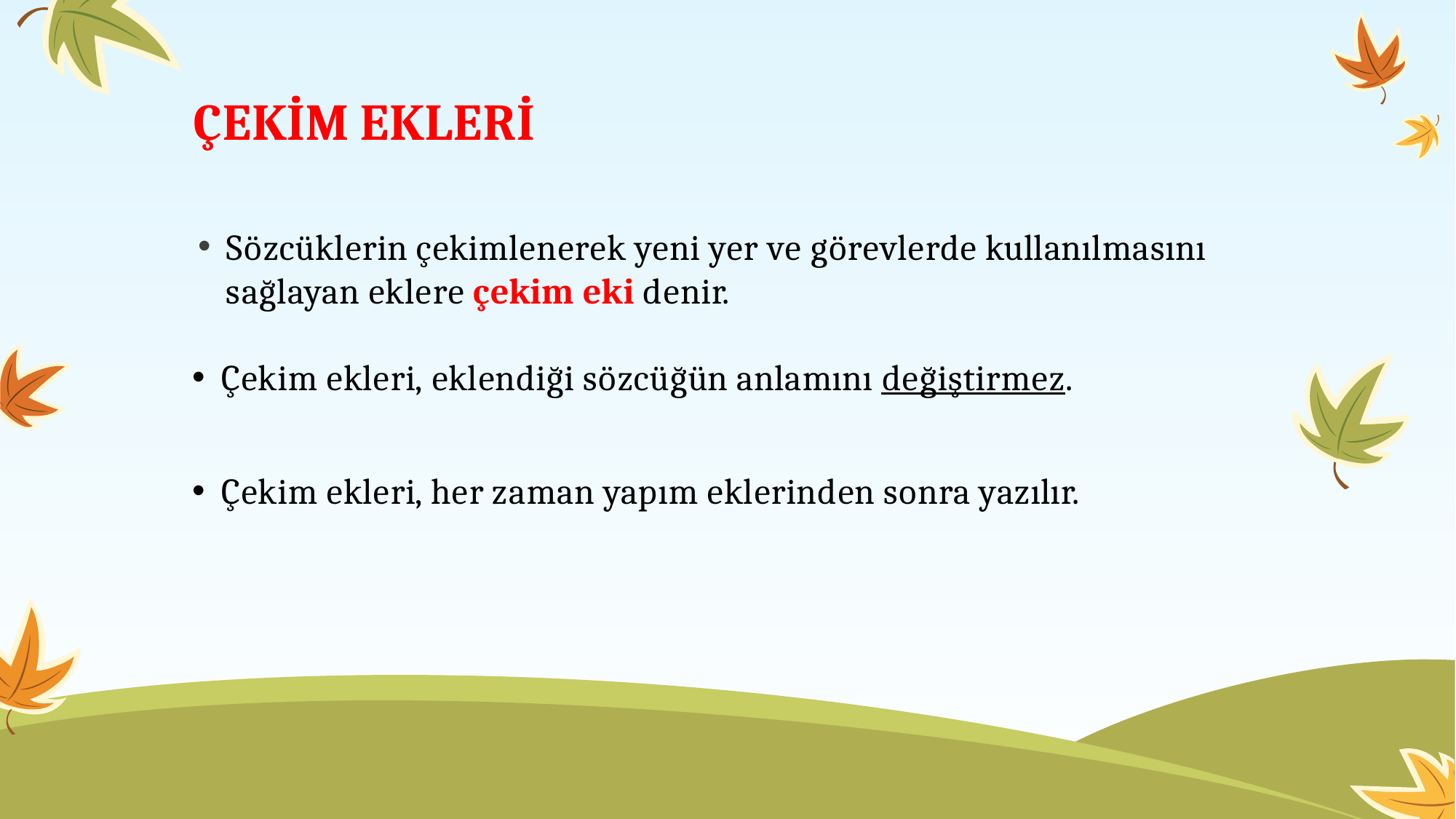

# ÇEKİM EKLERİ
Sözcüklerin çekimlenerek yeni yer ve görevlerde kullanılmasını sağlayan eklere çekim eki denir.
Çekim ekleri, eklendiği sözcüğün anlamını değiştirmez.
Çekim ekleri, her zaman yapım eklerinden sonra yazılır.